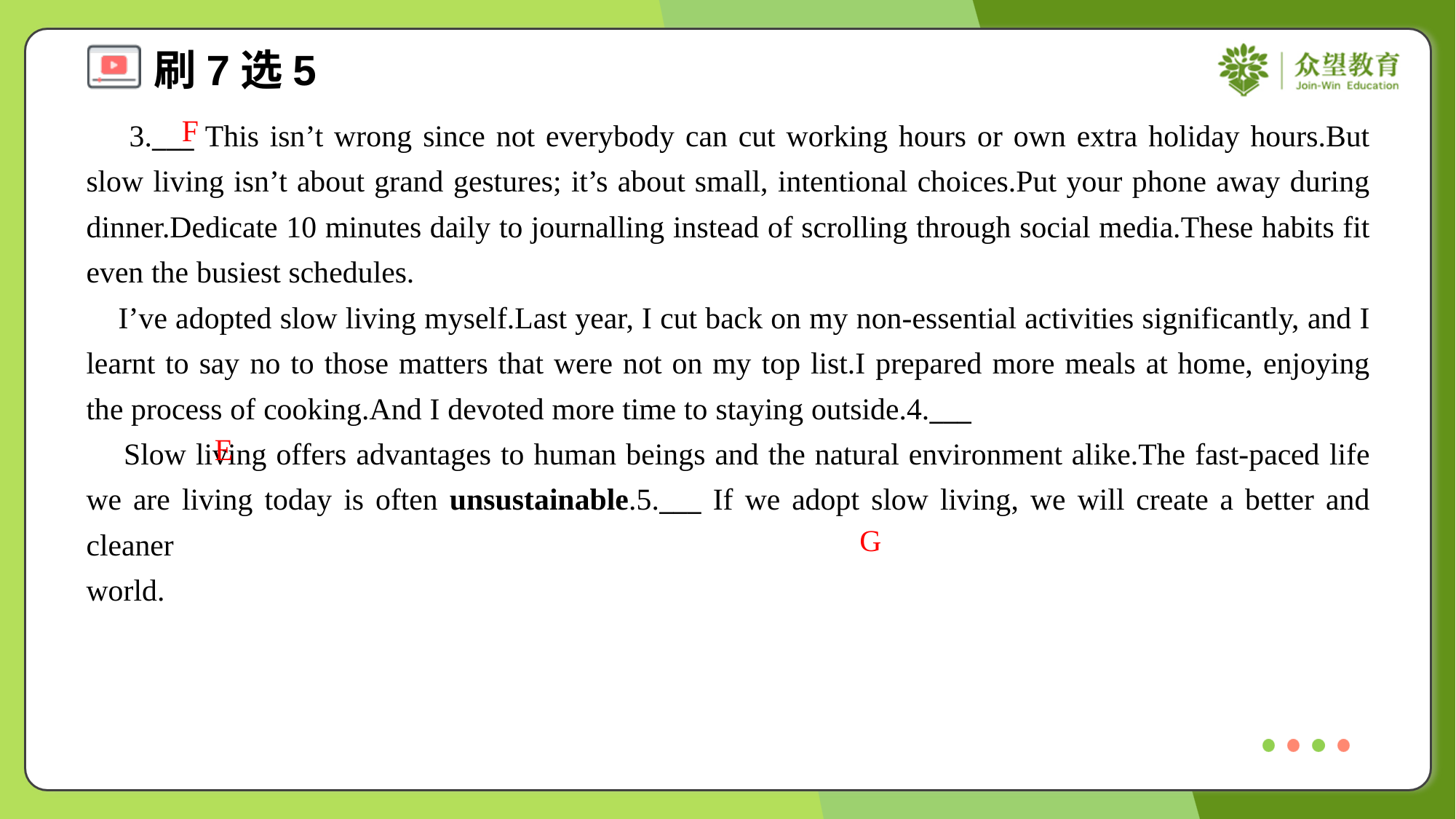

F
    3.___ This isn’t wrong since not everybody can cut working hours or own extra holiday hours.But slow living isn’t about grand gestures; it’s about small, intentional choices.Put your phone away during dinner.Dedicate 10 minutes daily to journalling instead of scrolling through social media.These habits fit even the busiest schedules.
    I’ve adopted slow living myself.Last year, I cut back on my non-essential activities significantly, and I learnt to say no to those matters that were not on my top list.I prepared more meals at home, enjoying the process of cooking.And I devoted more time to staying outside.4.___
    Slow living offers advantages to human beings and the natural environment alike.The fast-paced life we are living today is often unsustainable.5.___ If we adopt slow living, we will create a better and cleaner world.#5
E
G